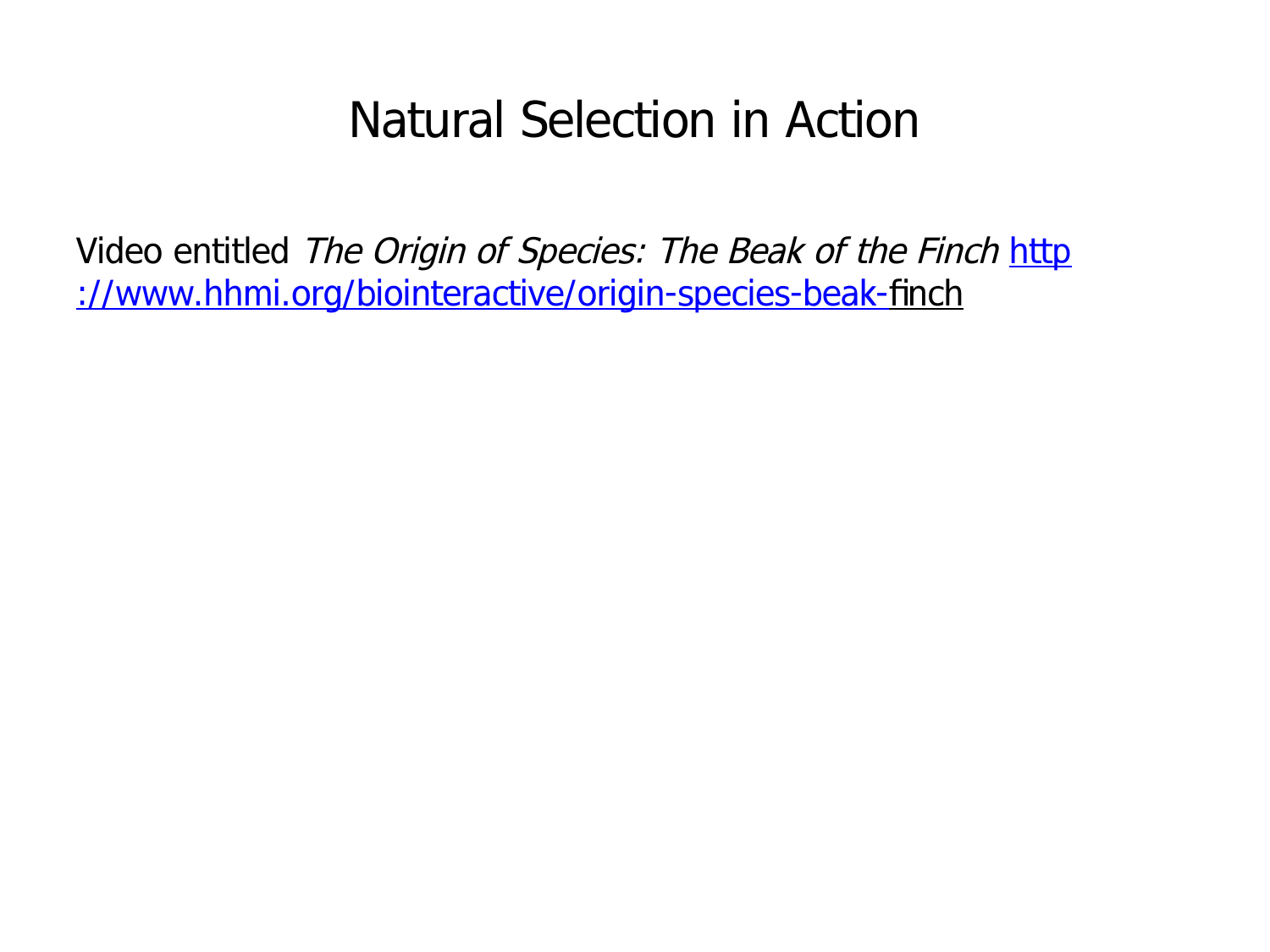

# Natural Selection in Action
Video entitled The Origin of Species: The Beak of the Finch http://www.hhmi.org/biointeractive/origin-species-beak-finch